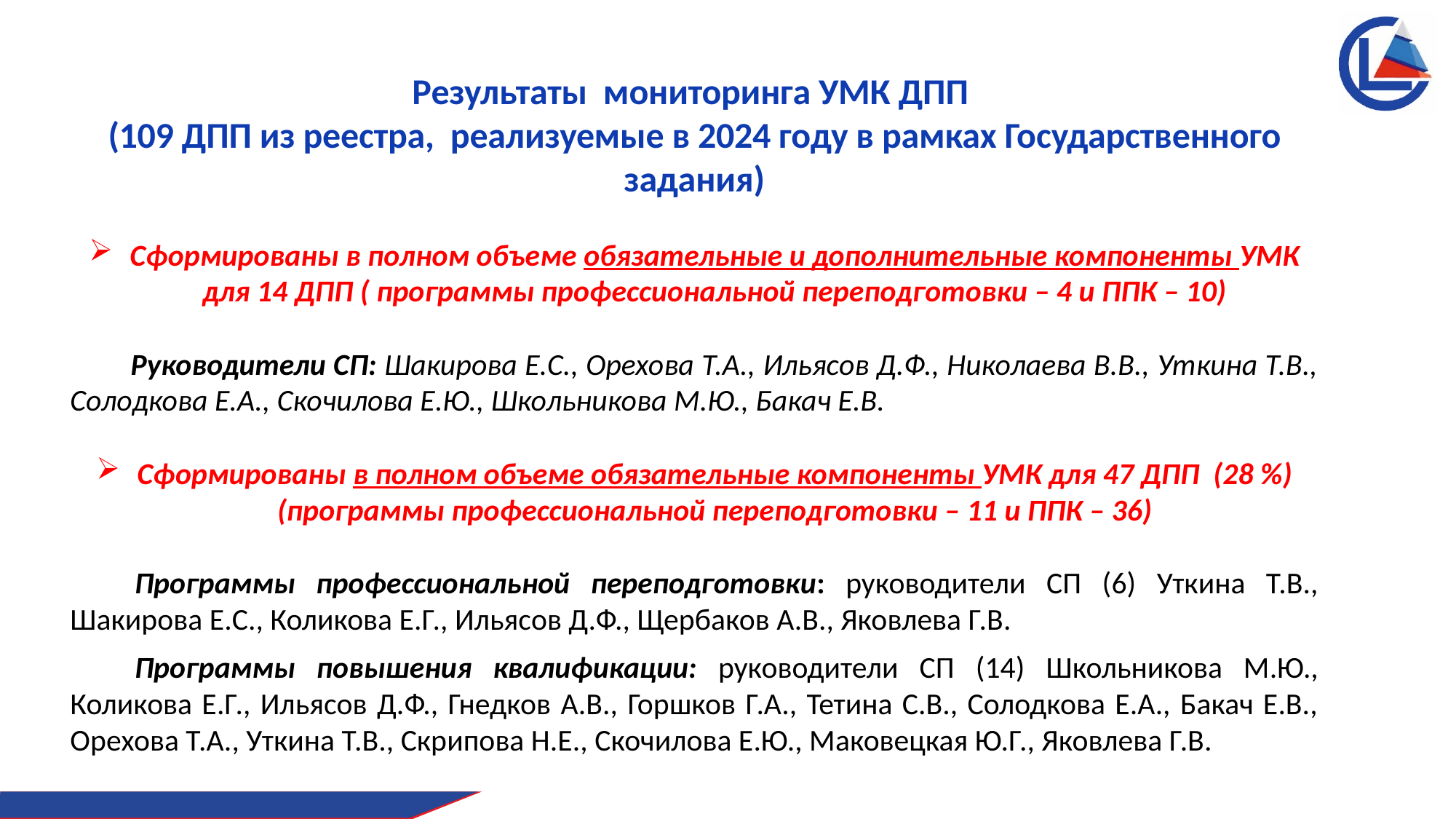

Результаты  мониторинга УМК ДПП
(109 ДПП из реестра,  реализуемые в 2024 году в рамках Государственного задания)

Сформированы в полном объеме обязательные и дополнительные компоненты УМК для 14 ДПП ( программы профессиональной переподготовки – 4 и ППК – 10)

        Руководители СП: Шакирова Е.С., Орехова Т.А., Ильясов Д.Ф., Николаева В.В., Уткина Т.В., Солодкова Е.А., Скочилова Е.Ю., Школьникова М.Ю., Бакач Е.В.

Сформированы в полном объеме обязательные компоненты УМК для 47 ДПП  (28 %) (программы профессиональной переподготовки – 11 и ППК – 36)

Программы профессиональной переподготовки: руководители СП (6) Уткина Т.В., Шакирова Е.С., Коликова Е.Г., Ильясов Д.Ф., Щербаков А.В., Яковлева Г.В.
Программы повышения квалификации: руководители СП (14) Школьникова М.Ю., Коликова Е.Г., Ильясов Д.Ф., Гнедков А.В., Горшков Г.А., Тетина С.В., Солодкова Е.А., Бакач Е.В., Орехова Т.А., Уткина Т.В., Скрипова Н.Е., Скочилова Е.Ю., Маковецкая Ю.Г., Яковлева Г.В.